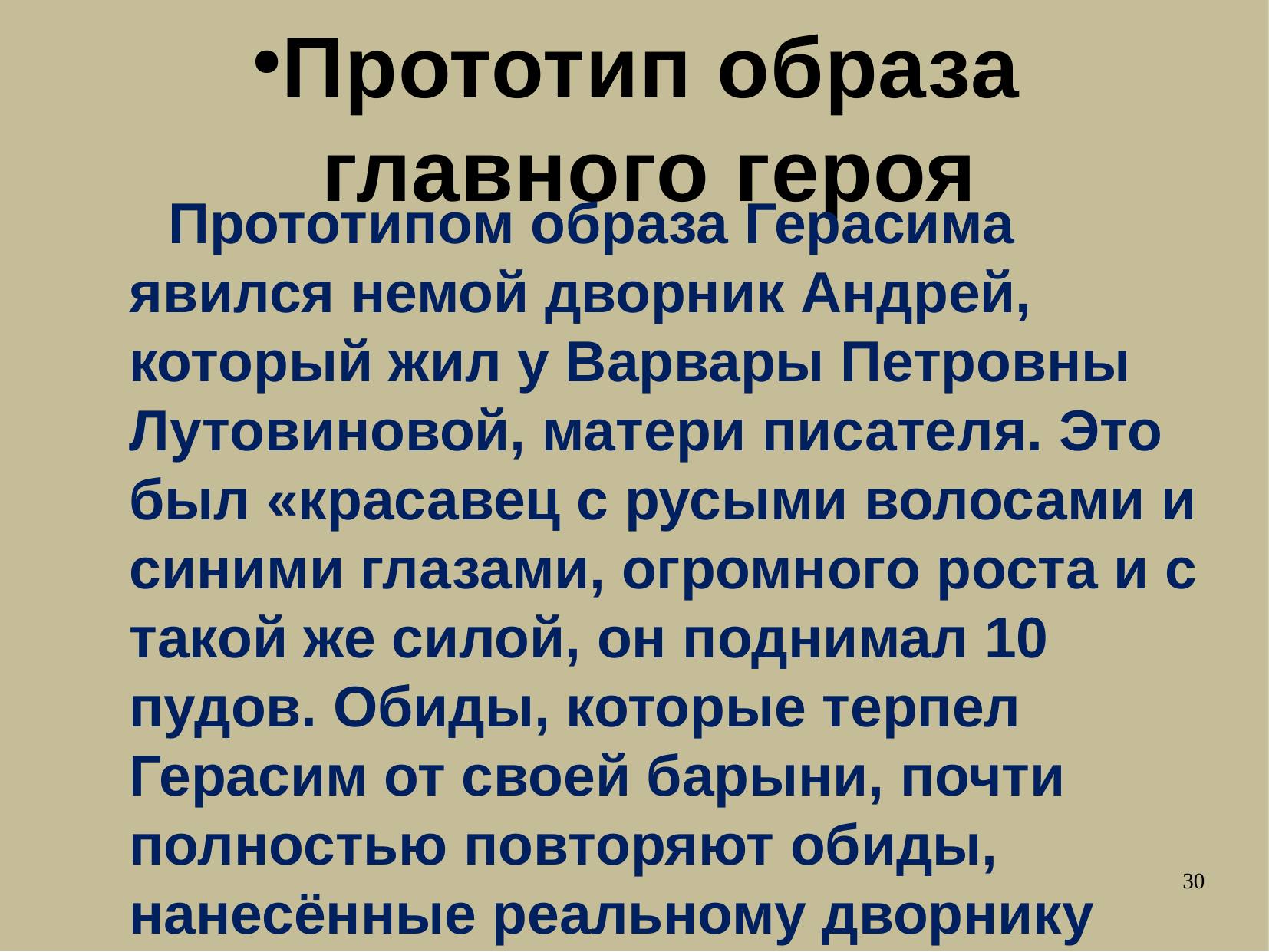

# Прототип образа главного героя
     Прототипом образа Герасима явился немой дворник Андрей, который жил у Варвары Петровны Лутовиновой, матери писателя. Это был «красавец с русыми волосами и синими глазами, огромного роста и с такой же силой, он поднимал 10 пудов. Обиды, которые терпел Герасим от своей барыни, почти полностью повторяют обиды, нанесённые реальному дворнику Андрею. Андрей, в отличие от Герасима, служил барыне до конца жизни, был верен ей и после того, как погибла собачка.
30